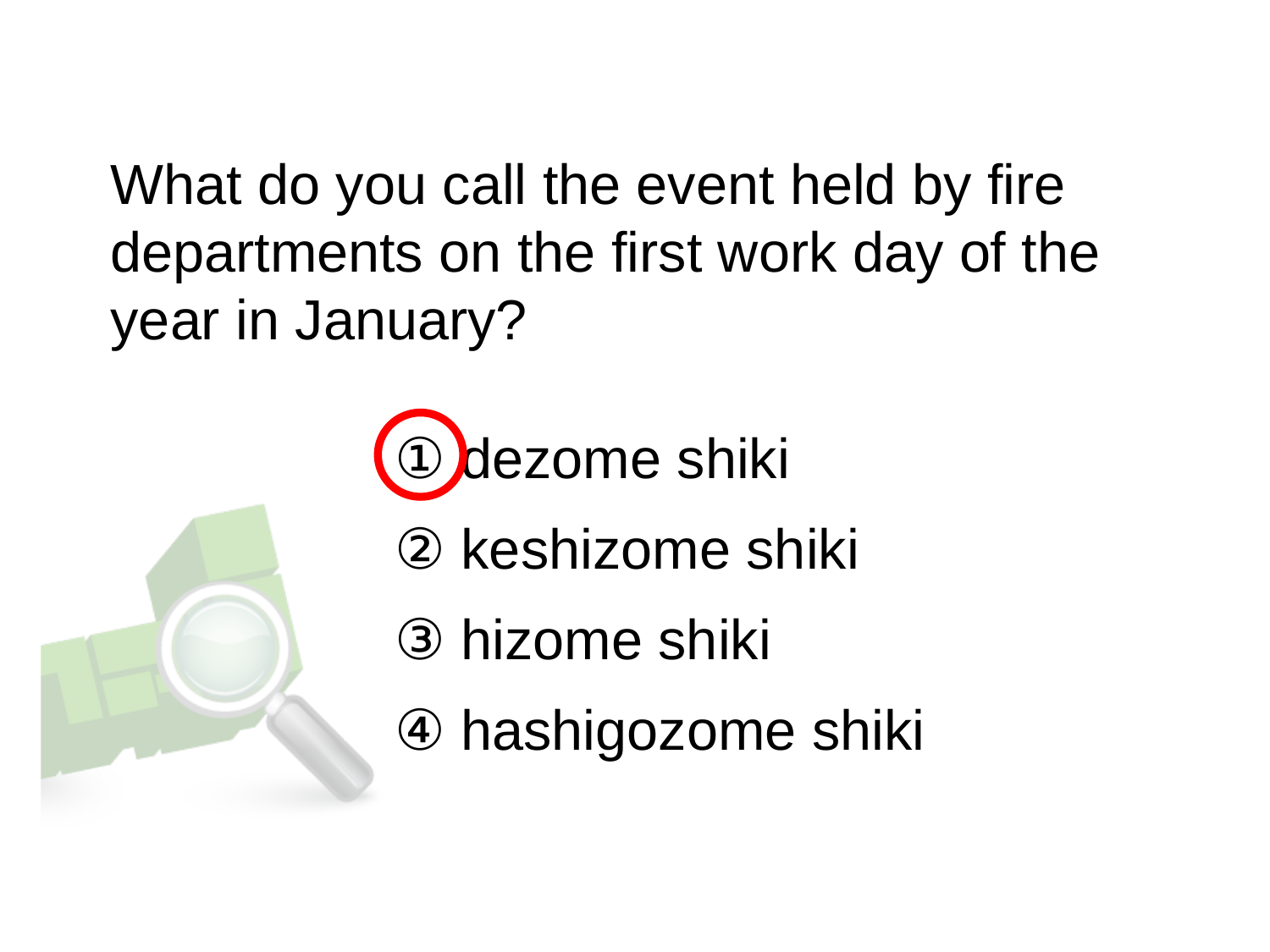

# What do you call the event held by fire departments on the first work day of the year in January?

① dezome shiki
② keshizome shiki
③ hizome shiki
④ hashigozome shiki